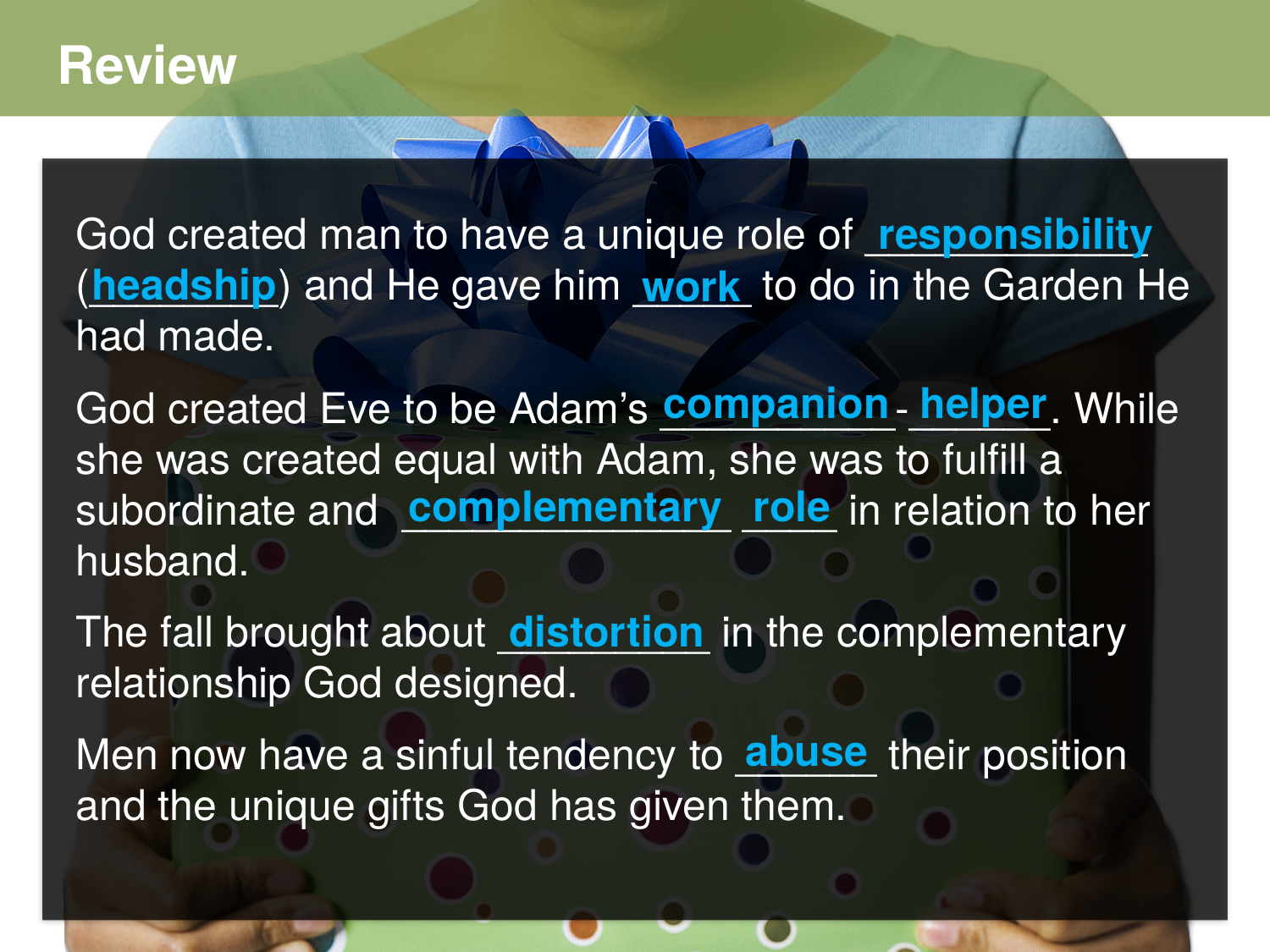

Review

responsibility
God created man to have a unique role of ____________ (________) and He gave him _____ to do in the Garden He had made.
God created Eve to be Adam’s __________-______. While she was created equal with Adam, she was to fulfill a subordinate and  ______________ ____ in relation to her husband.
The fall brought about _________ in the complementary relationship God designed.
Men now have a sinful tendency to ______ their position and the unique gifts God has given them.
headship
work
companion
helper
complementary
role
distortion
abuse